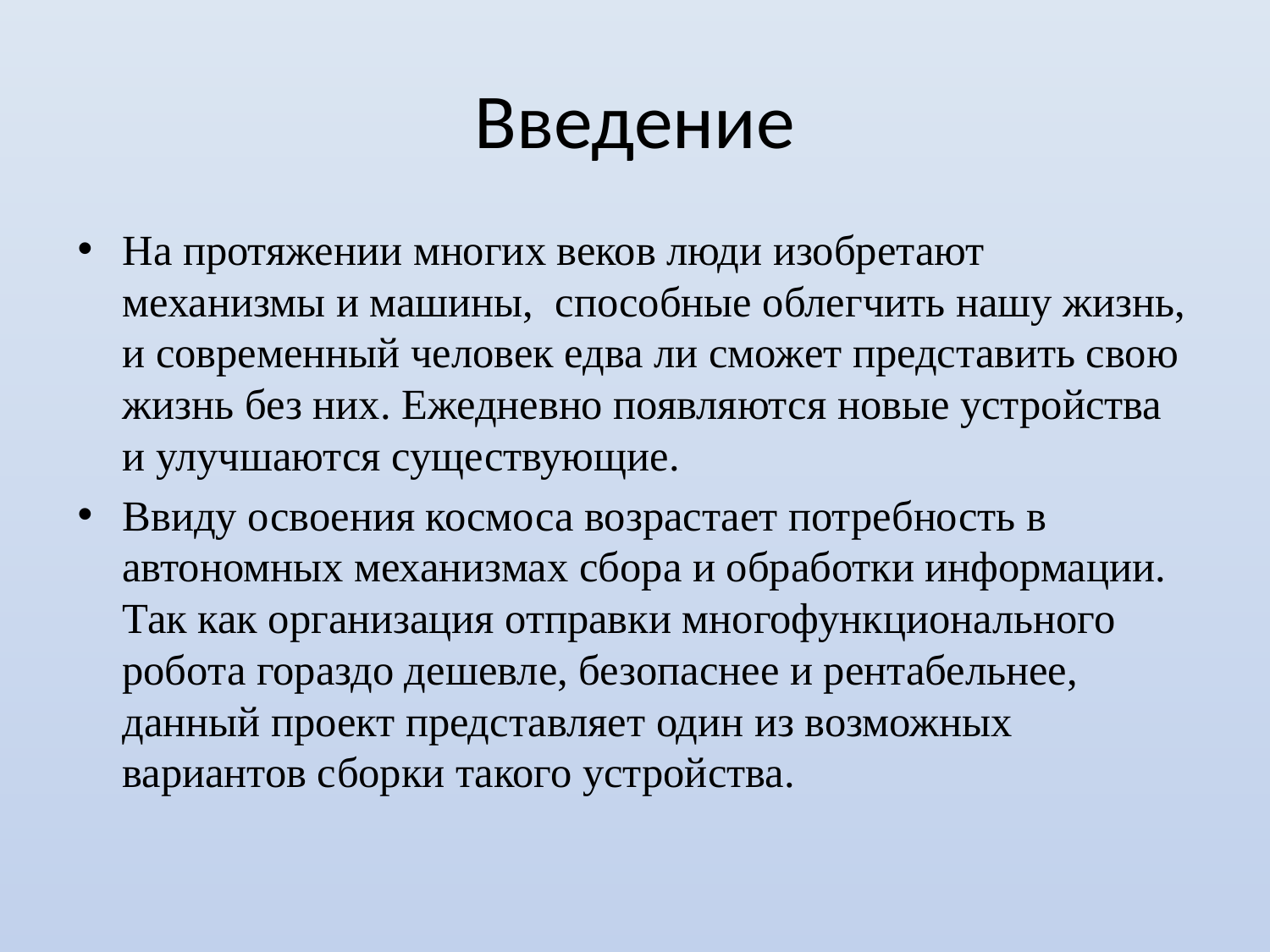

# Введение
На протяжении многих веков люди изобретают механизмы и машины,  способные облегчить нашу жизнь, и современный человек едва ли сможет представить свою жизнь без них. Ежедневно появляются новые устройства и улучшаются существующие.
Ввиду освоения космоса возрастает потребность в автономных механизмах сбора и обработки информации. Так как организация отправки многофункционального робота гораздо дешевле, безопаснее и рентабельнее, данный проект представляет один из возможных вариантов сборки такого устройства.